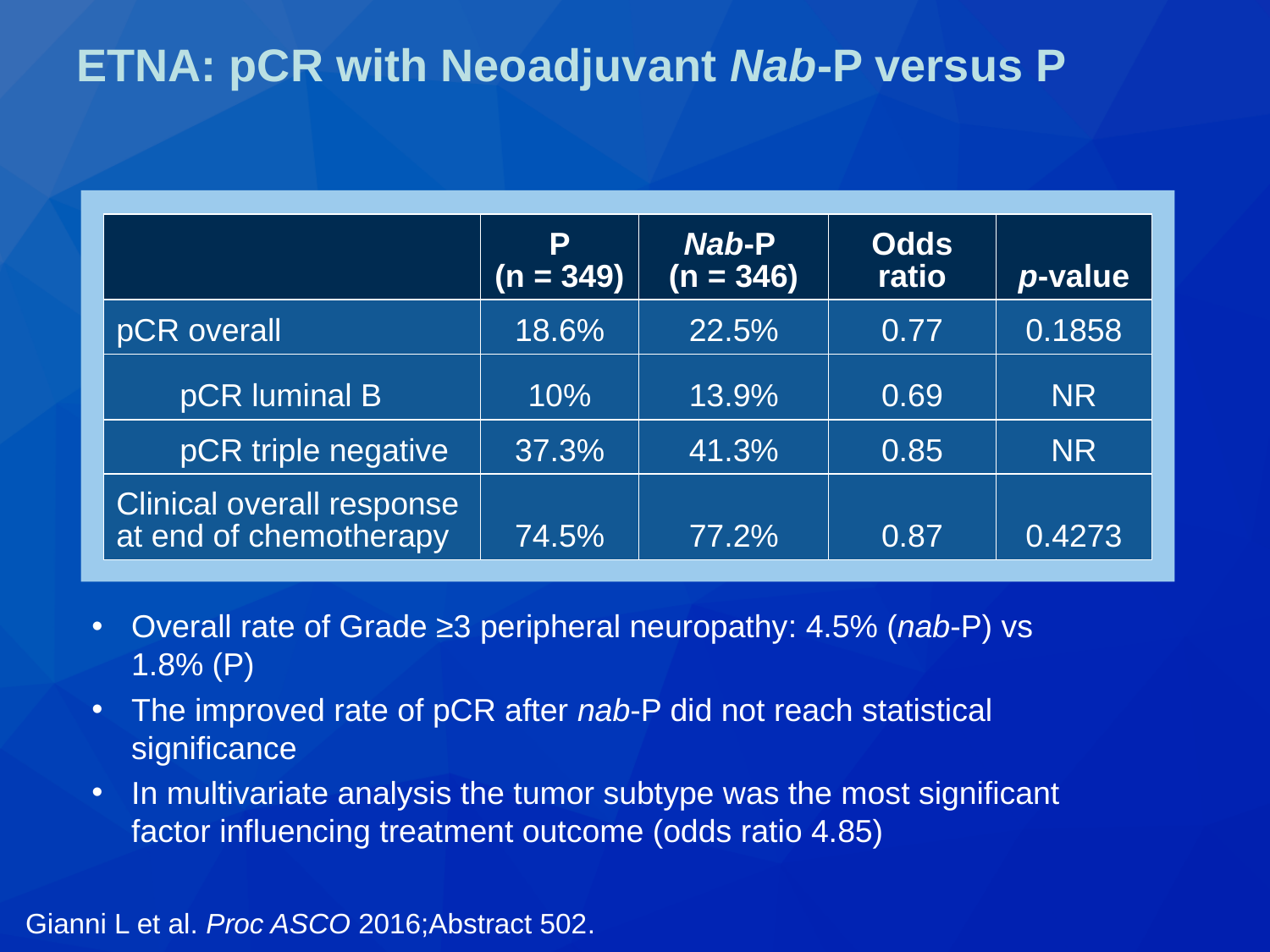

# ETNA: pCR with Neoadjuvant Nab-P versus P

|  | P (n = 349) | Nab-P (n = 346) | Odds ratio | p-value |
| --- | --- | --- | --- | --- |
| pCR overall | 18.6% | 22.5% | 0.77 | 0.1858 |
| pCR luminal B | 10% | 13.9% | 0.69 | NR |
| pCR triple negative | 37.3% | 41.3% | 0.85 | NR |
| Clinical overall response at end of chemotherapy | 74.5% | 77.2% | 0.87 | 0.4273 |
Overall rate of Grade ≥3 peripheral neuropathy: 4.5% (nab-P) vs 1.8% (P)
The improved rate of pCR after nab-P did not reach statistical significance
In multivariate analysis the tumor subtype was the most significant factor influencing treatment outcome (odds ratio 4.85)
Gianni L et al. Proc ASCO 2016;Abstract 502.